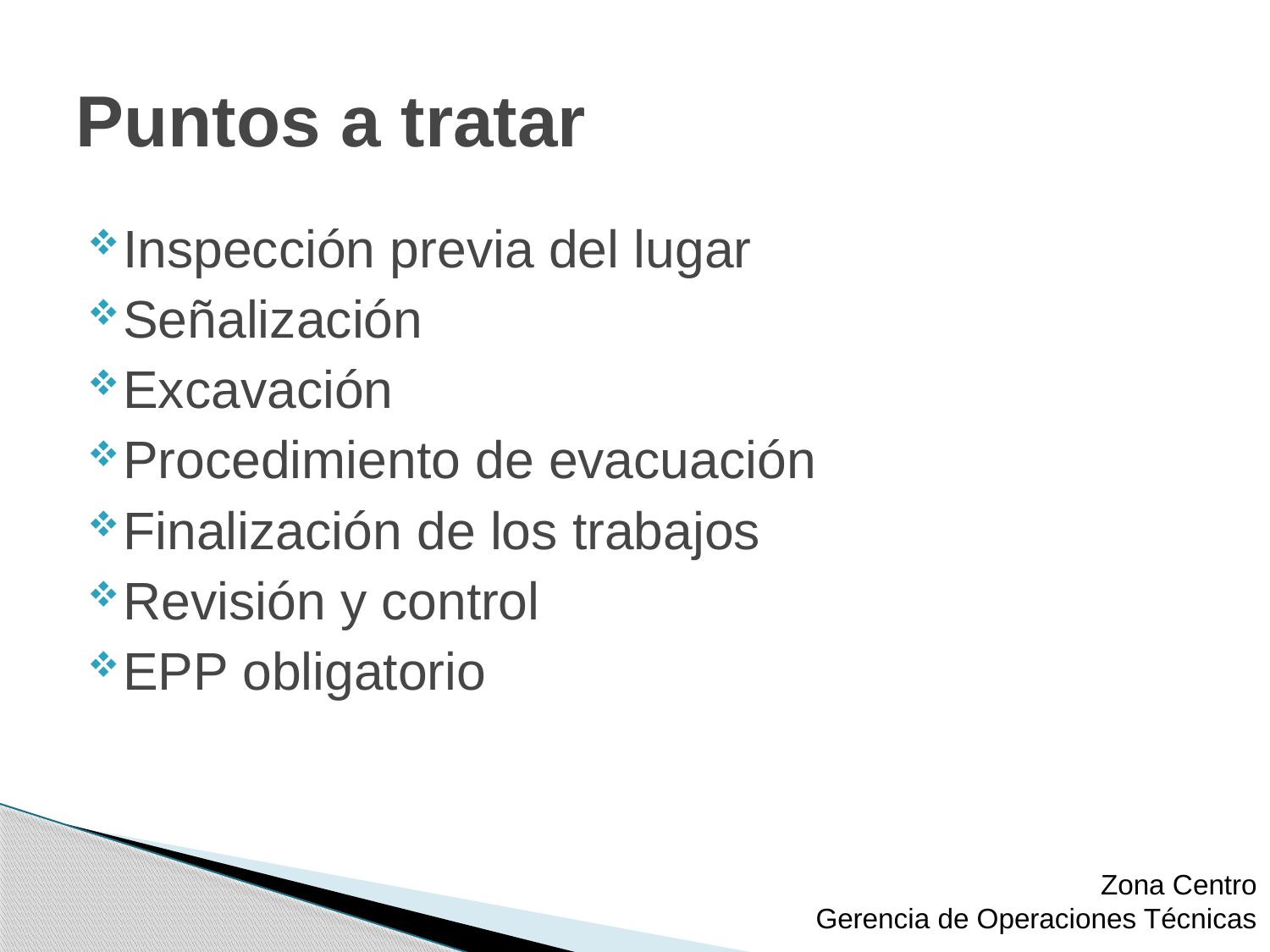

# Puntos a tratar
Inspección previa del lugar
Señalización
Excavación
Procedimiento de evacuación
Finalización de los trabajos
Revisión y control
EPP obligatorio

Zona Centro
Gerencia de Operaciones Técnicas